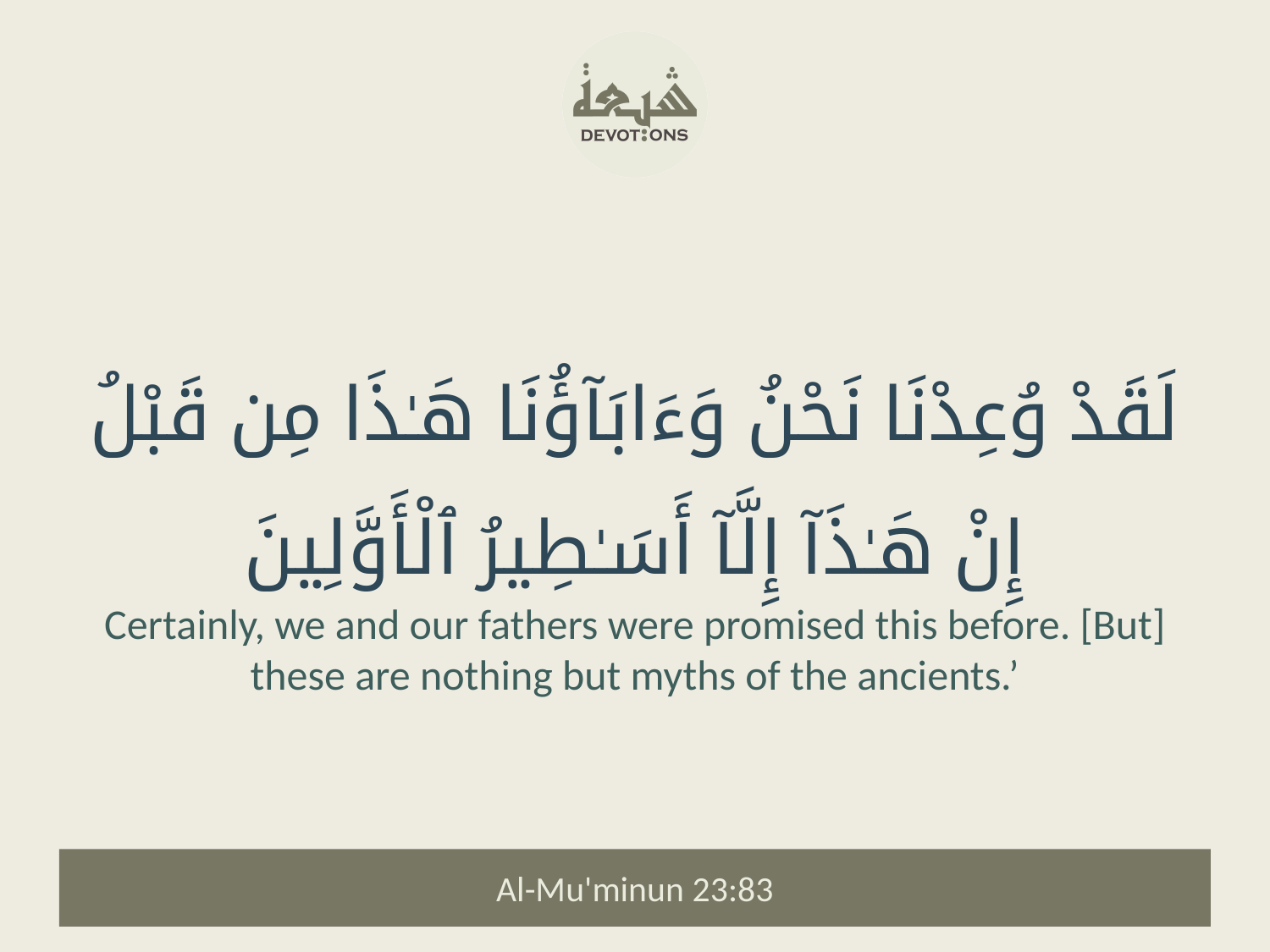

لَقَدْ وُعِدْنَا نَحْنُ وَءَابَآؤُنَا هَـٰذَا مِن قَبْلُ إِنْ هَـٰذَآ إِلَّآ أَسَـٰطِيرُ ٱلْأَوَّلِينَ
Certainly, we and our fathers were promised this before. [But] these are nothing but myths of the ancients.’
Al-Mu'minun 23:83